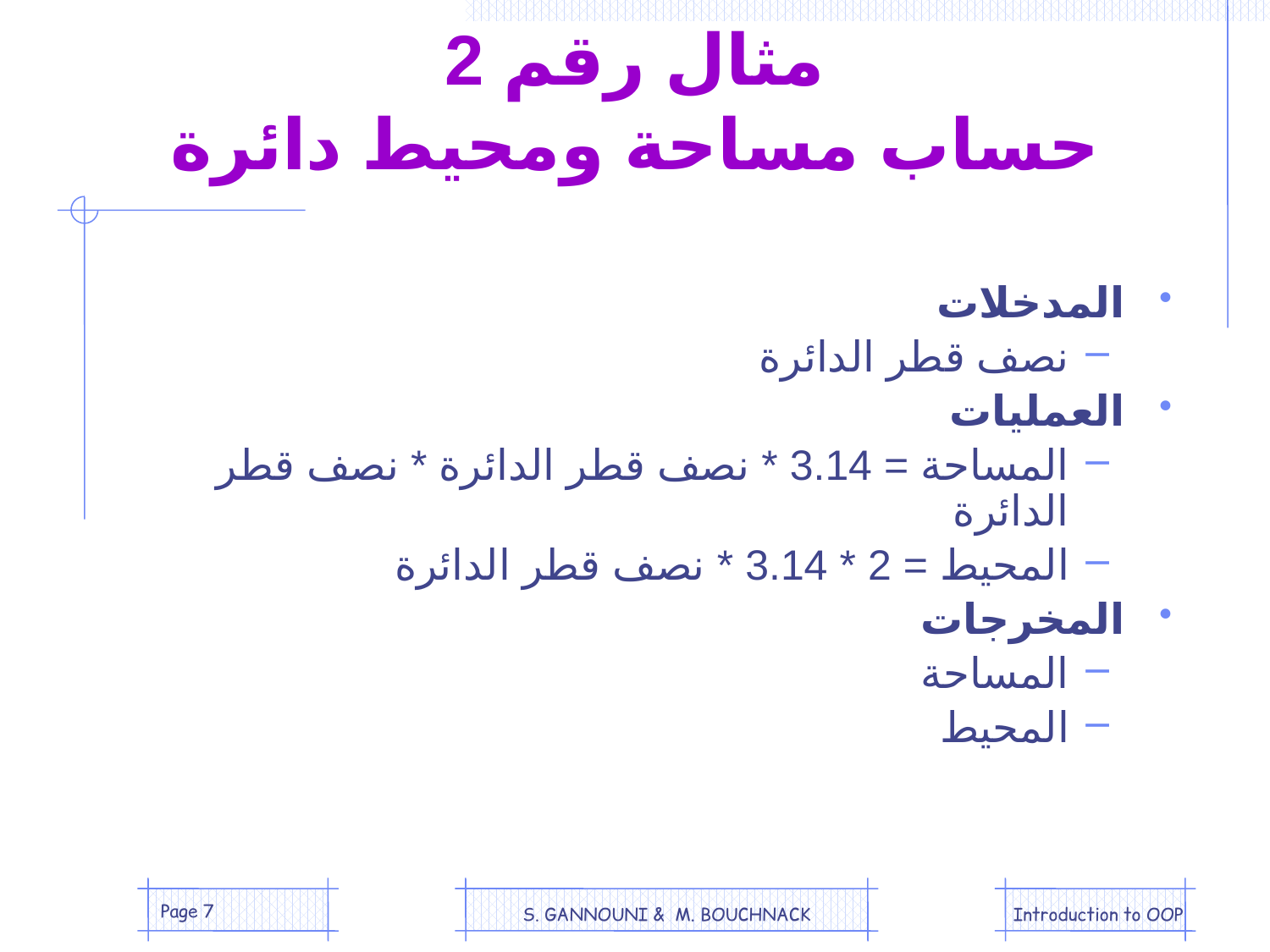

# مثال رقم 2 حساب مساحة ومحيط دائرة
المدخلات
نصف قطر الدائرة
العمليات
المساحة = 3.14 * نصف قطر الدائرة * نصف قطر الدائرة
المحيط = 2 * 3.14 * نصف قطر الدائرة
المخرجات
المساحة
المحيط
Page 7
S. GANNOUNI &  M. BOUCHNACK
Introduction to OOP